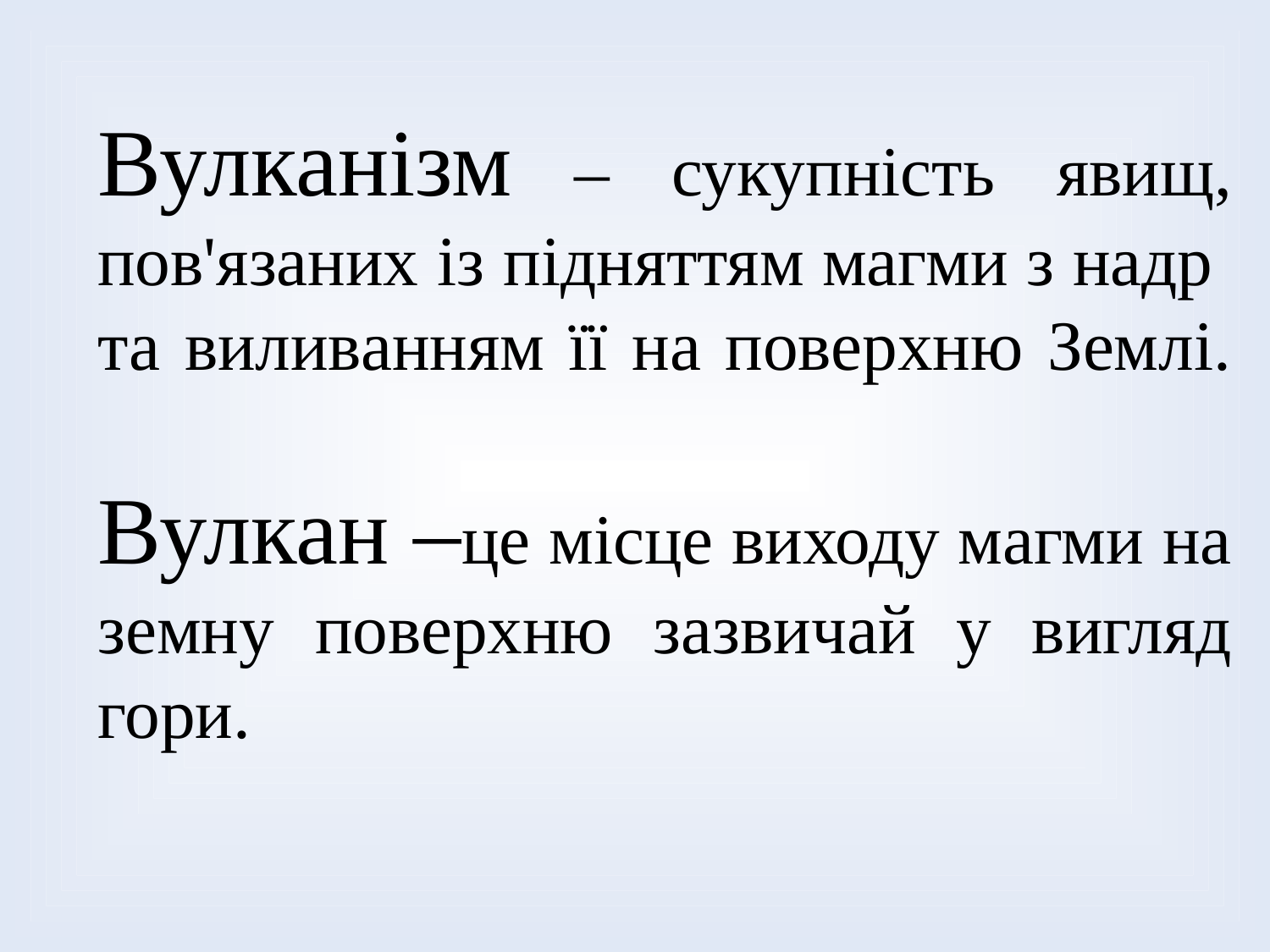

# Вулканізм – сукупність явищ, пов'язаних із підняттям магми з надр  та виливанням її на поверхню Землі. Вулкан –це місце виходу магми на земну поверхню зазвичай у вигляд гори.